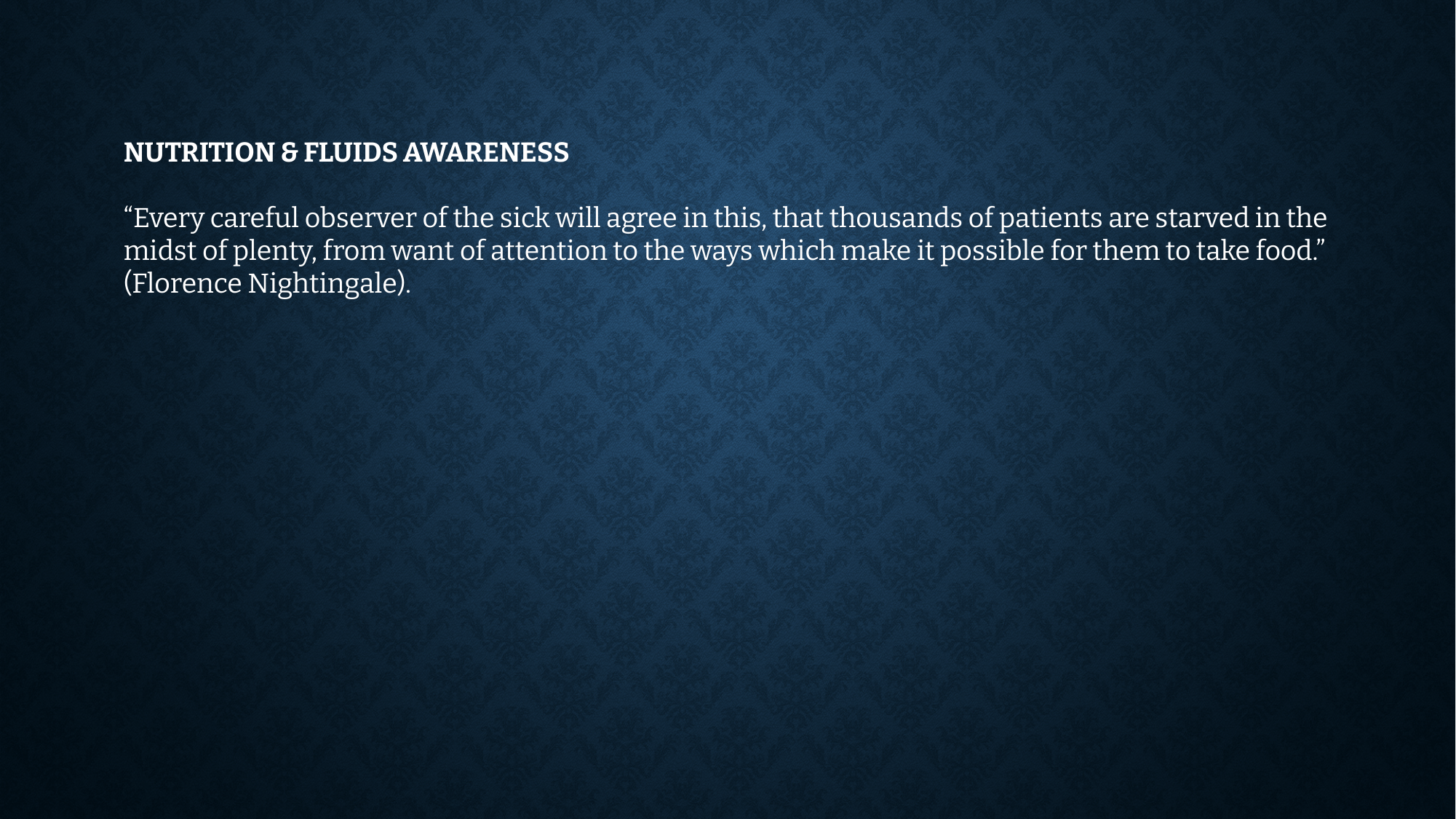

NUTRITION & FLUIDS AWARENESS

“Every careful observer of the sick will agree in this, that thousands of patients are starved in the midst of plenty, from want of attention to the ways which make it possible for them to take food.” (Florence Nightingale).